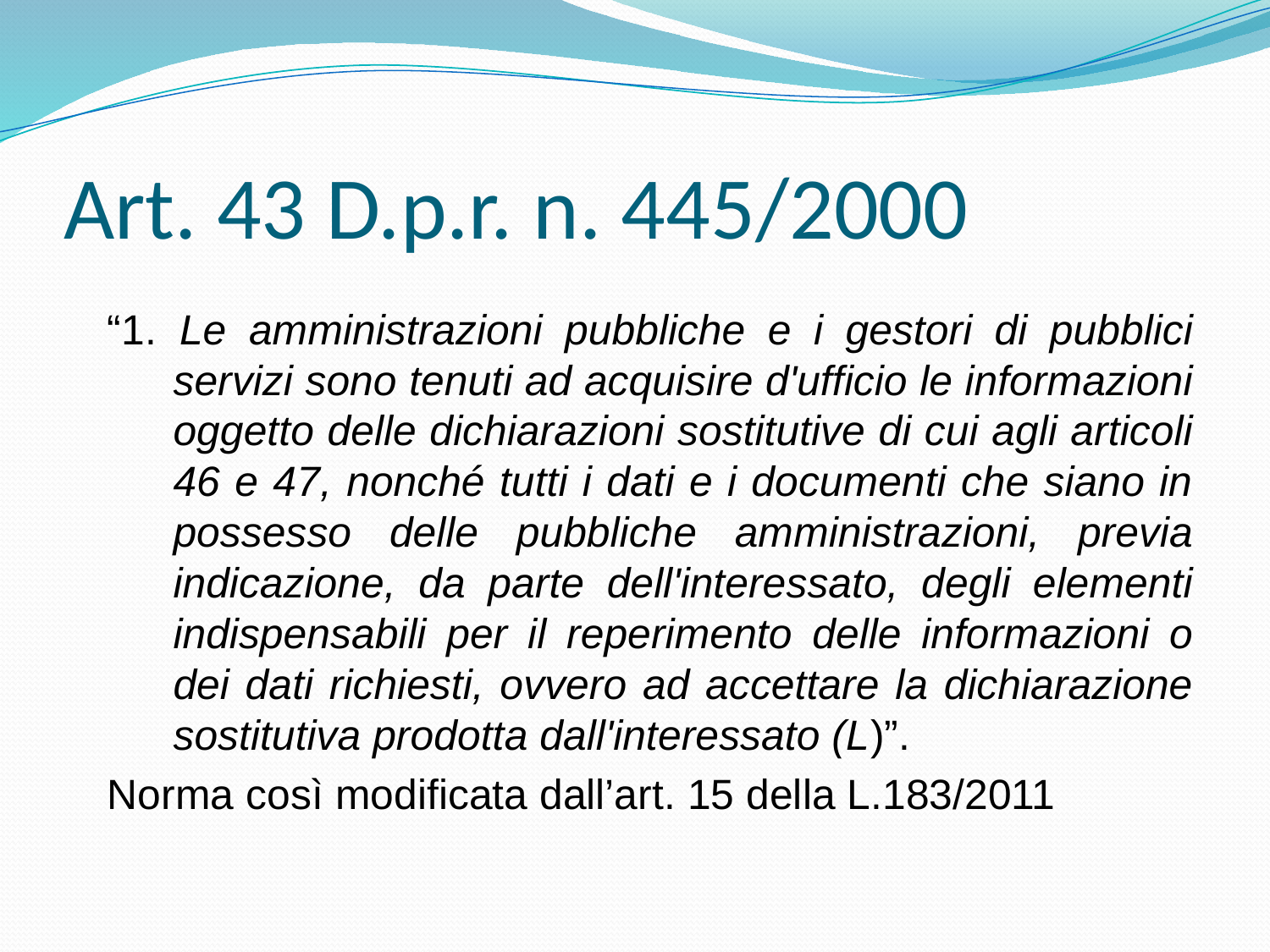

# Art. 43 D.p.r. n. 445/2000
“1. Le amministrazioni pubbliche e i gestori di pubblici servizi sono tenuti ad acquisire d'ufficio le informazioni oggetto delle dichiarazioni sostitutive di cui agli articoli 46 e 47, nonché tutti i dati e i documenti che siano in possesso delle pubbliche amministrazioni, previa indicazione, da parte dell'interessato, degli elementi indispensabili per il reperimento delle informazioni o dei dati richiesti, ovvero ad accettare la dichiarazione sostitutiva prodotta dall'interessato (L)”.
Norma così modificata dall’art. 15 della L.183/2011